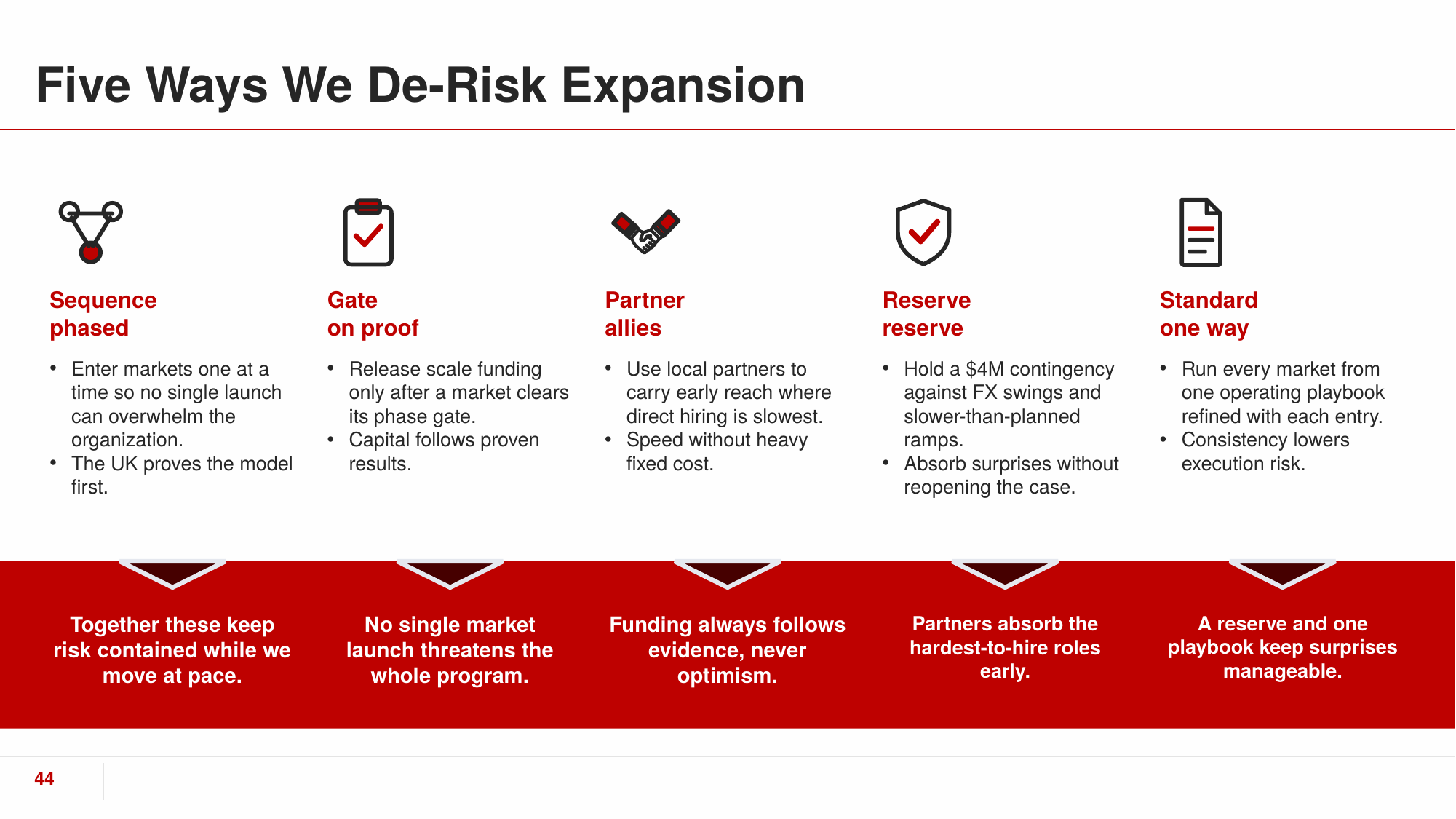

# Five Ways We De-Risk Expansion

Sequence
phased
Gate
on proof
Partner
allies
Reserve
reserve
Standard
one way
Enter markets one at a time so no single launch can overwhelm the organization.
The UK proves the model first.
Release scale funding only after a market clears its phase gate.
Capital follows proven results.
Use local partners to carry early reach where direct hiring is slowest.
Speed without heavy fixed cost.
Hold a $4M contingency against FX swings and slower-than-planned ramps.
Absorb surprises without reopening the case.
Run every market from one operating playbook refined with each entry.
Consistency lowers execution risk.

Together these keep risk contained while we move at pace.
No single market launch threatens the whole program.
Funding always follows evidence, never optimism.
Partners absorb the hardest-to-hire roles early.
A reserve and one playbook keep surprises manageable.
44